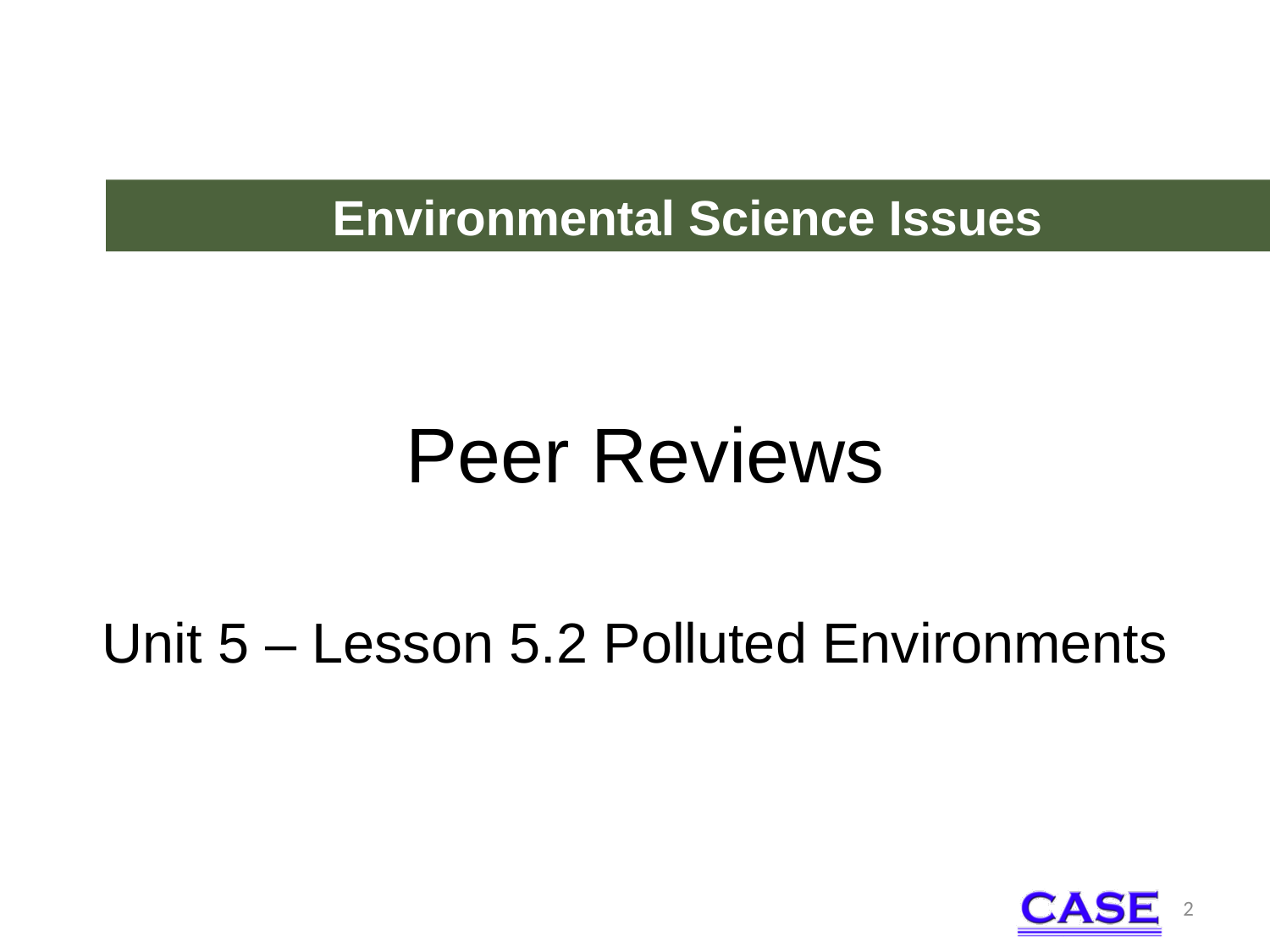

Environmental Science Issues
# Peer Reviews
Unit 5 – Lesson 5.2 Polluted Environments
2